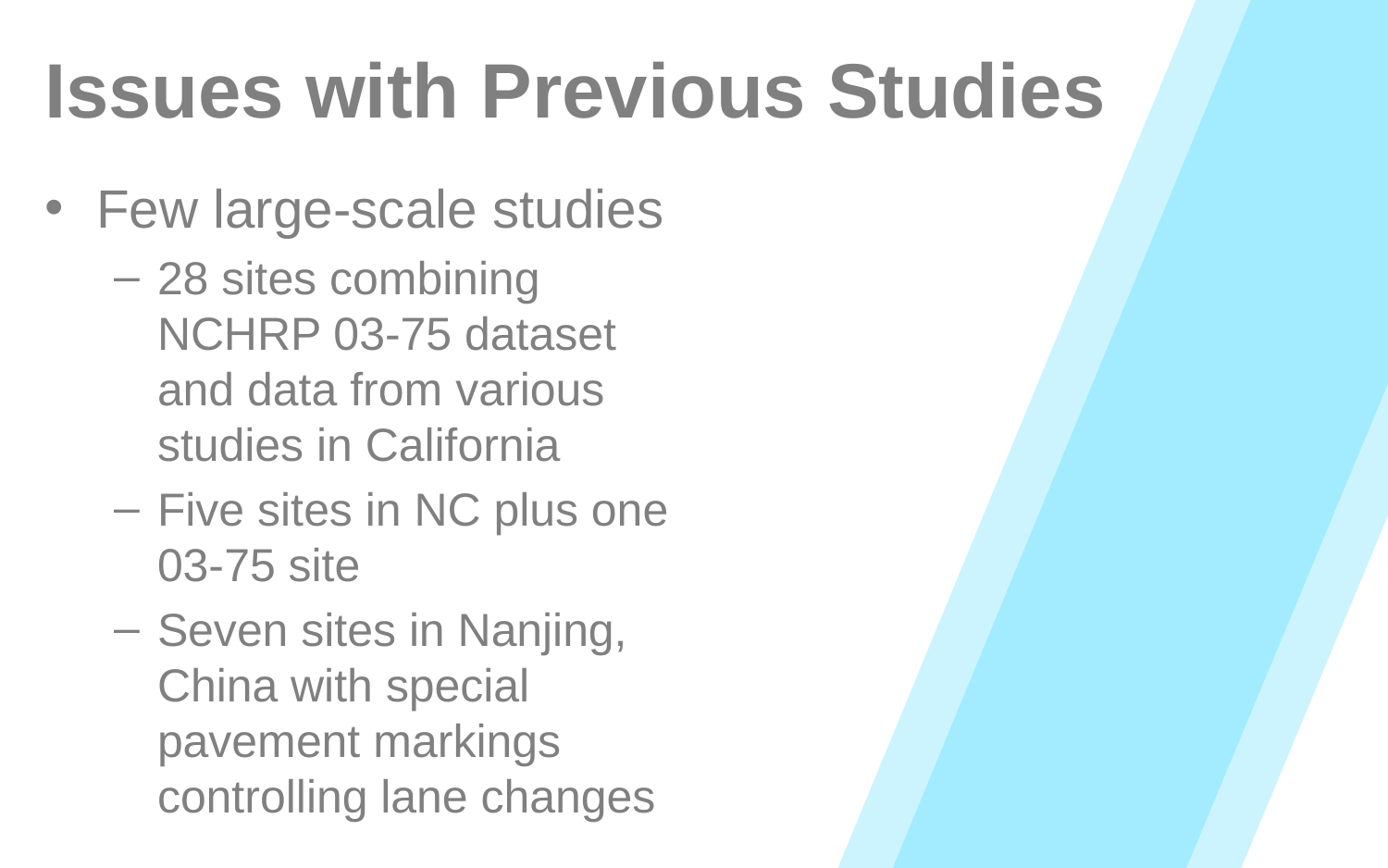

# Issues with Previous Studies
Few large-scale studies
28 sites combining NCHRP 03-75 dataset and data from various studies in California
Five sites in NC plus one 03-75 site
Seven sites in Nanjing, China with special pavement markings controlling lane changes